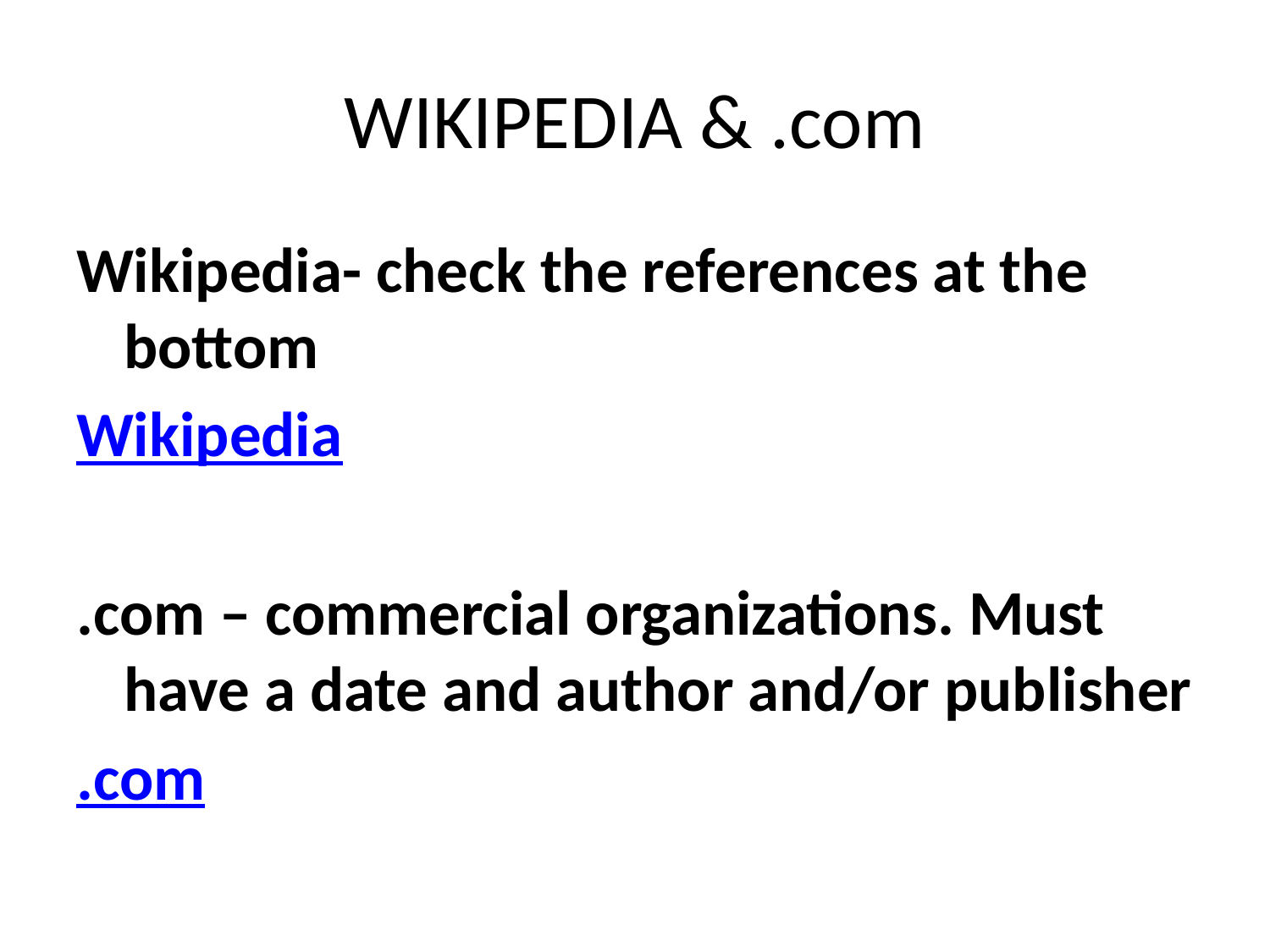

# WIKIPEDIA & .com
Wikipedia- check the references at the bottom
Wikipedia

.com – commercial organizations. Must have a date and author and/or publisher
.com